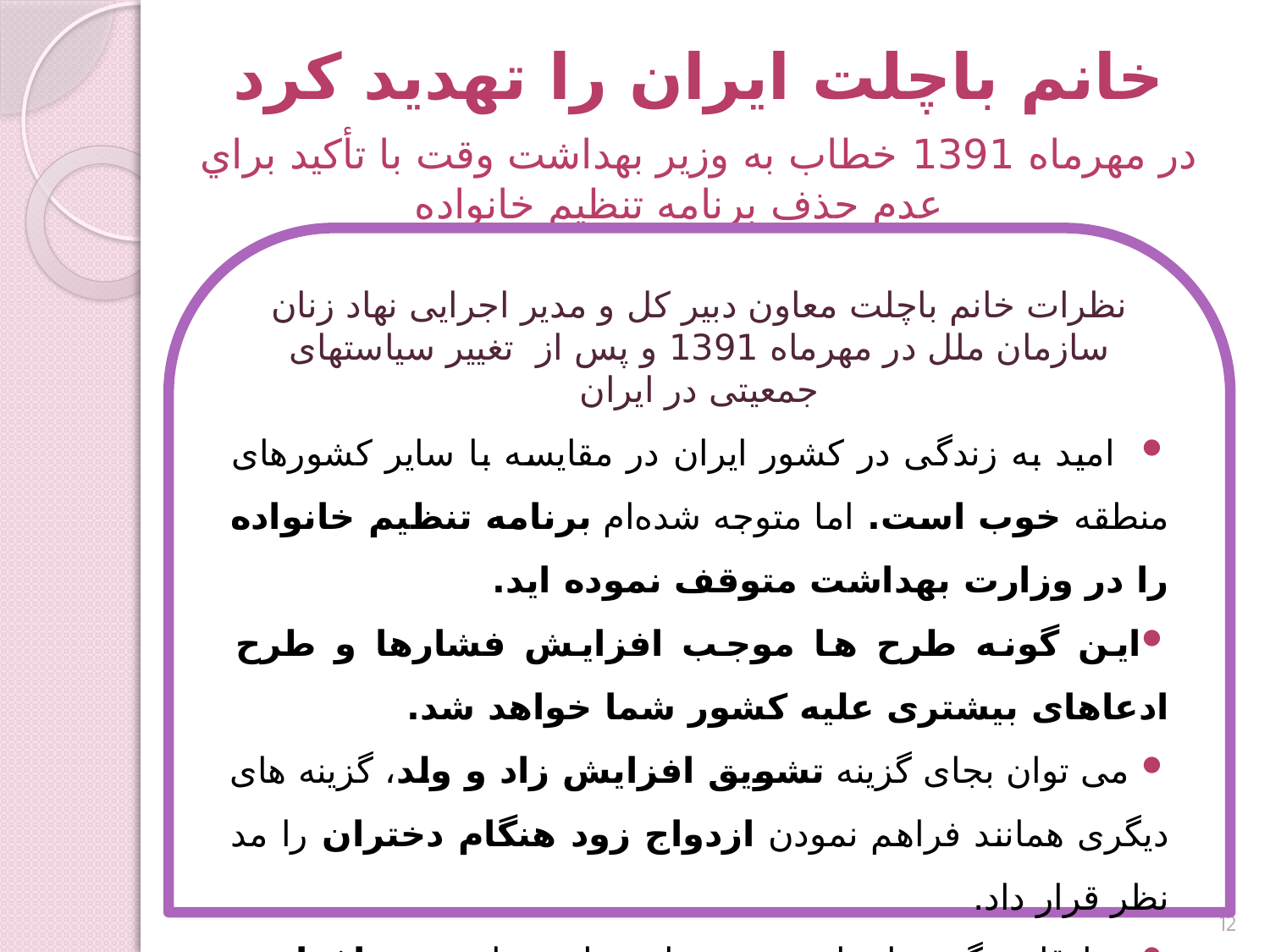

خانم باچلت ايران را تهديد كرد
	در مهرماه 1391 خطاب به وزير بهداشت وقت با تأكيد براي عدم حذف برنامه تنظيم خانواده

نظرات خانم باچلت معاون دبیر کل و مدیر اجرایی نهاد زنان سازمان ملل در مهرماه 1391 و پس از  تغییر سیاستهای جمعیتی در ایران
  امید به زندگی در کشور ایران در مقایسه با سایر کشورهای منطقه خوب است. اما متوجه شده‌ام برنامه تنظیم خانواده را در وزارت بهداشت متوقف نموده اید.
این گونه طرح ها موجب افزایش فشارها و طرح ادعاهای بیشتری علیه کشور شما خواهد شد.
 می توان بجای گزینه تشویق افزایش زاد و ولد، گزینه های دیگری همانند فراهم نمودن ازدواج زود هنگام دختران را مد نظر قرار داد.
 صادقانه بگویم اجرایی نمودن این طرح ها موجب افزایش ادعای نقص حقوق زنان در ایران از سوی دیگران و شروع کمپینی دیگر علیه شما خواهد شد.

12